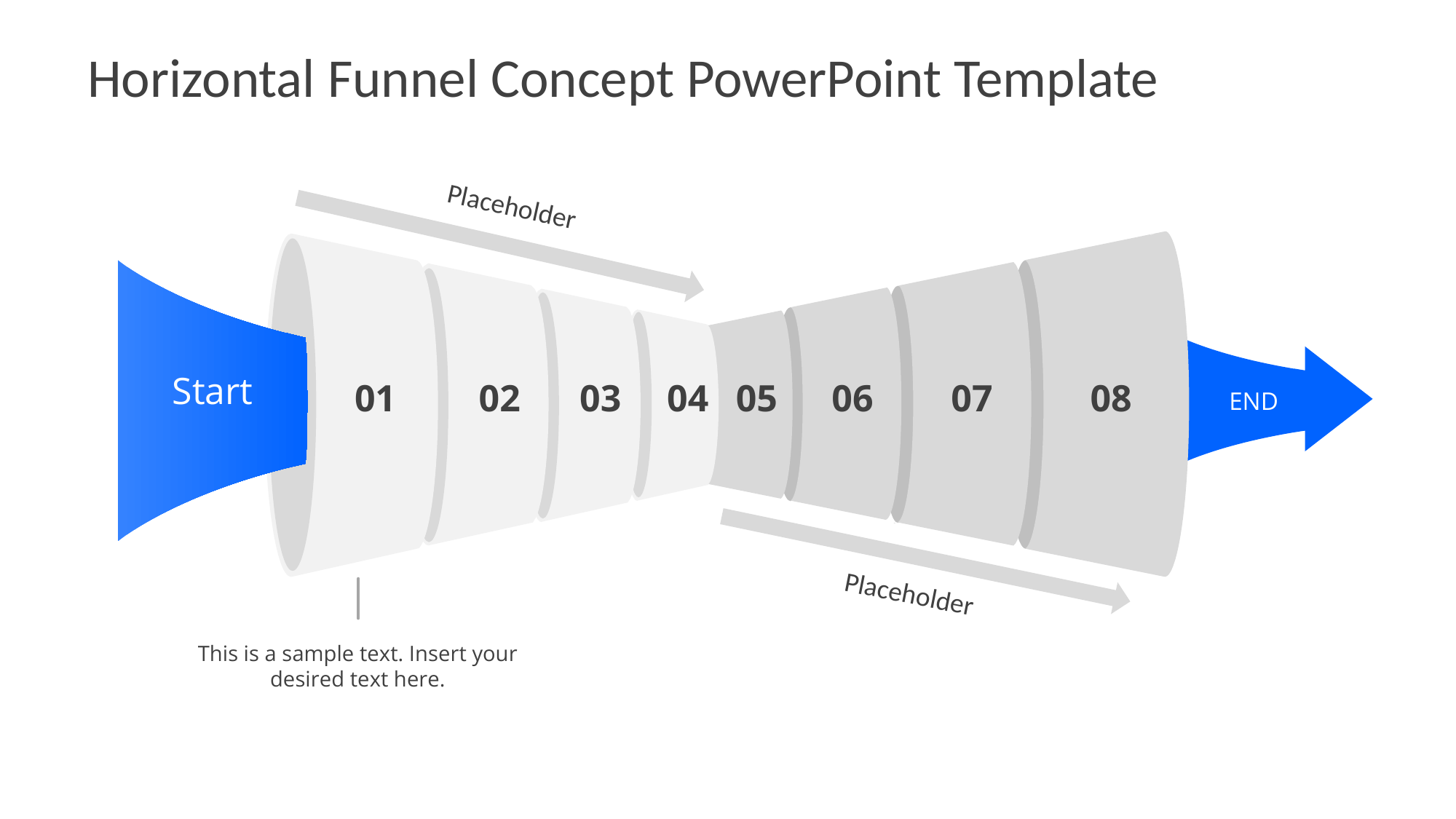

# Horizontal Funnel Concept PowerPoint Template
Placeholder

Start
02
03
04
05
06
07
08
01
END

Placeholder

This is a sample text. Insert your desired text here.